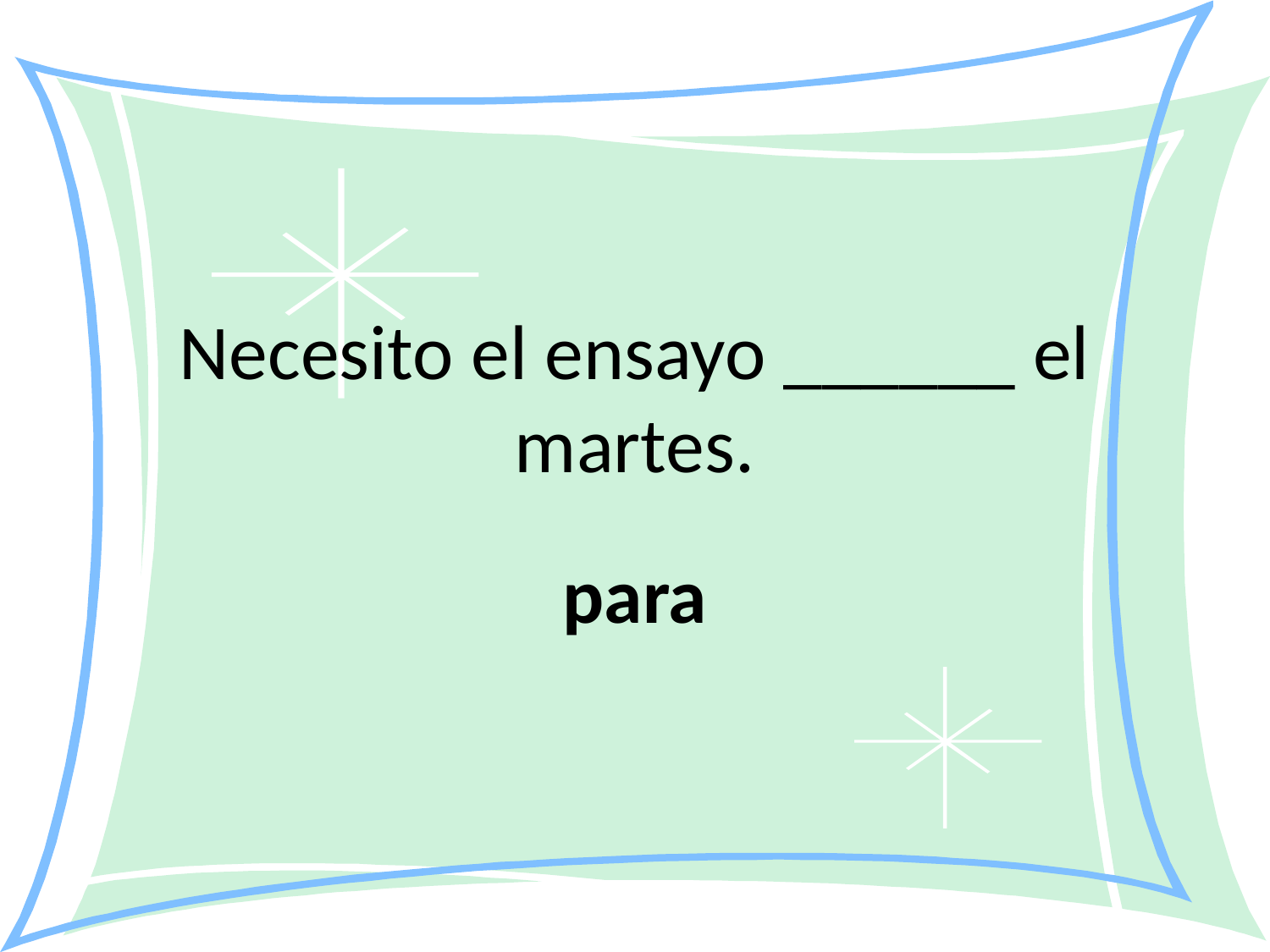

Necesito el ensayo ______ el martes.
para